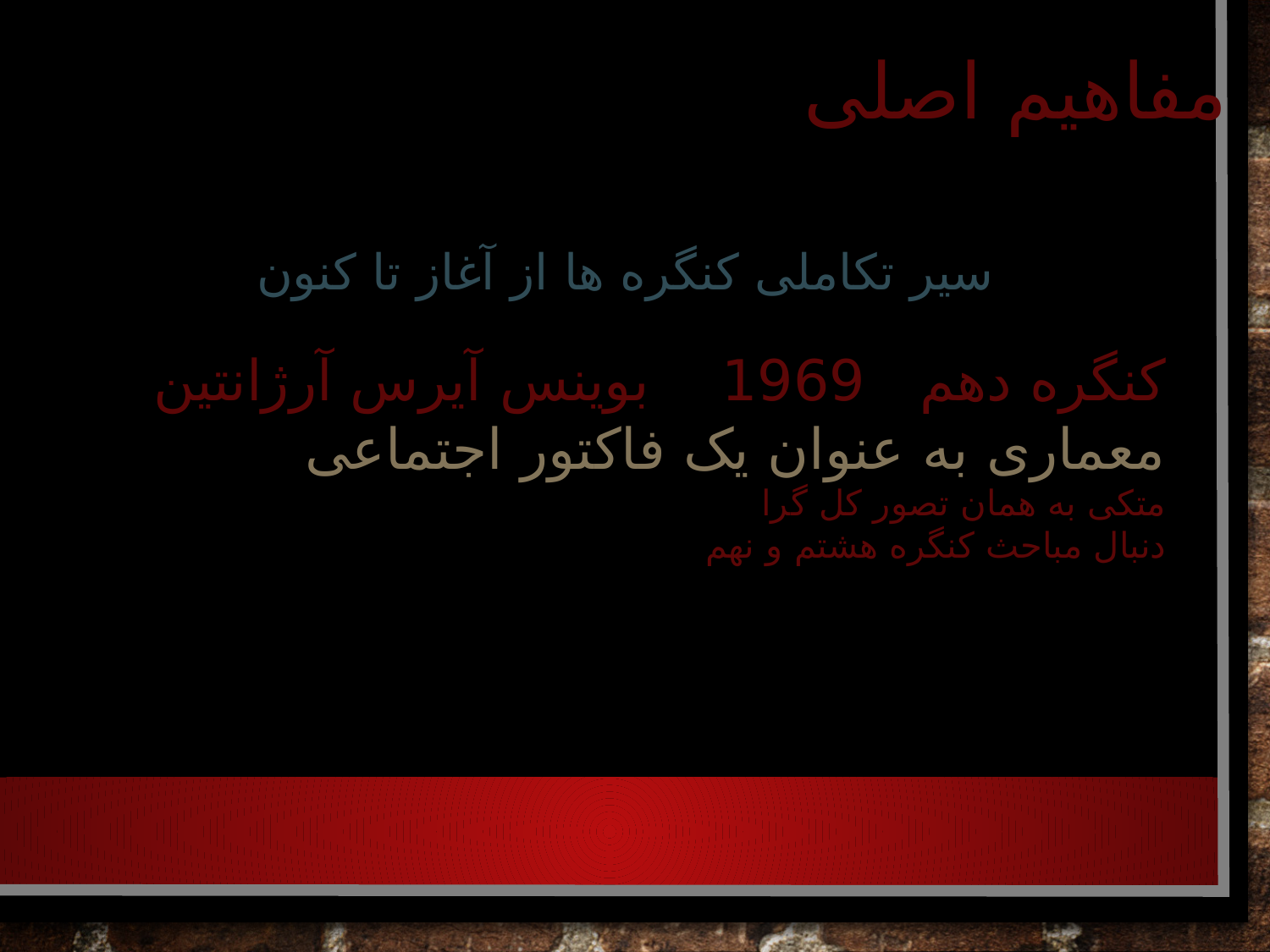

مفاهیم اصلی
#
سیر تکاملی کنگره ها از آغاز تا کنون

کنگره دهم   1969    بوینس آیرس آرژانتین
معماری به عنوان یک فاکتور اجتماعی
متکی به همان تصور کل گرا
دنبال مباحث کنگره هشتم و نهم